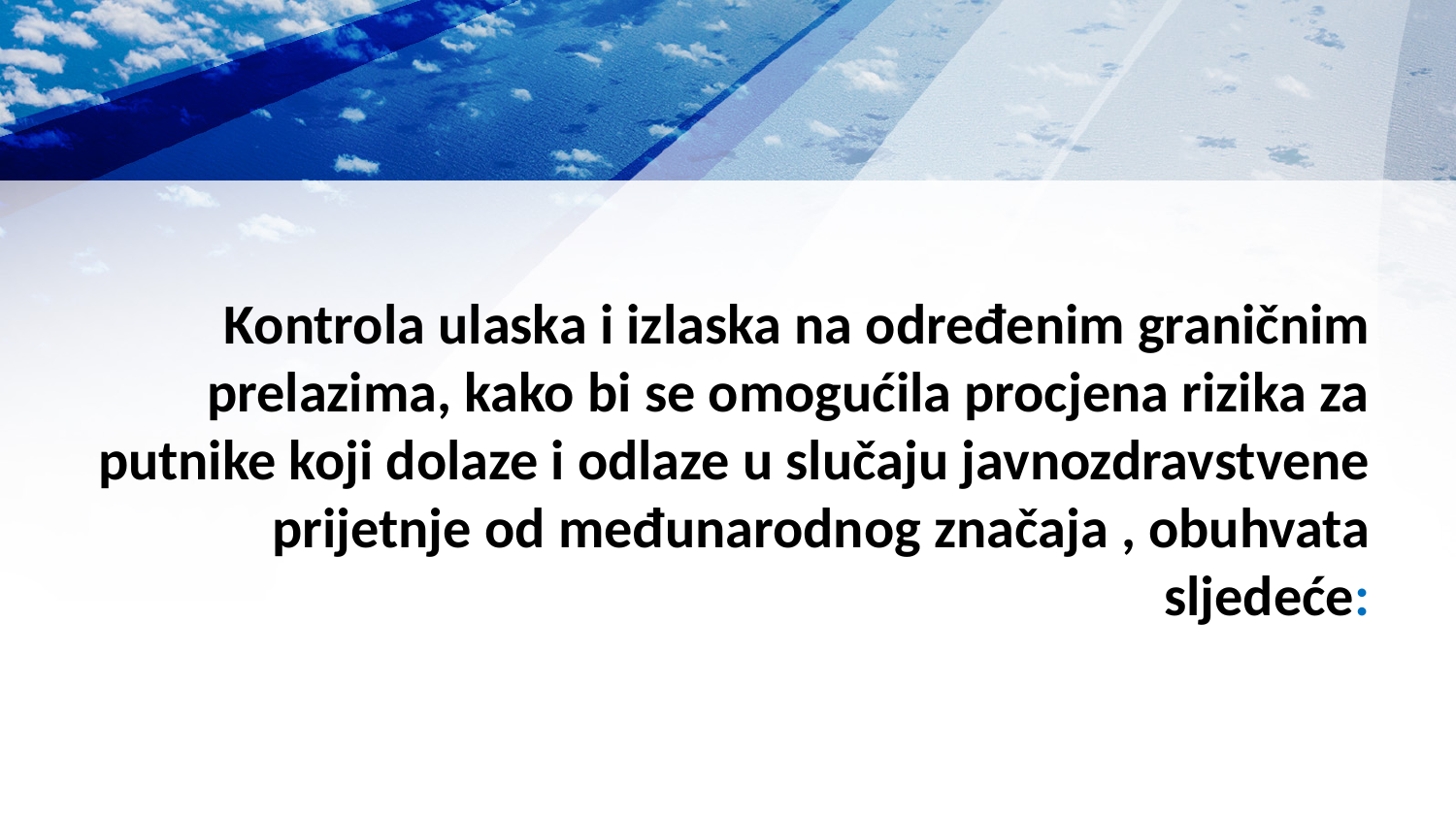

# Kontrola ulaska i izlaska na određenim graničnim prelazima, kako bi se omogućila procjena rizika za putnike koji dolaze i odlaze u slučaju javnozdravstvene prijetnje od međunarodnog značaja , obuhvata sljedeće: